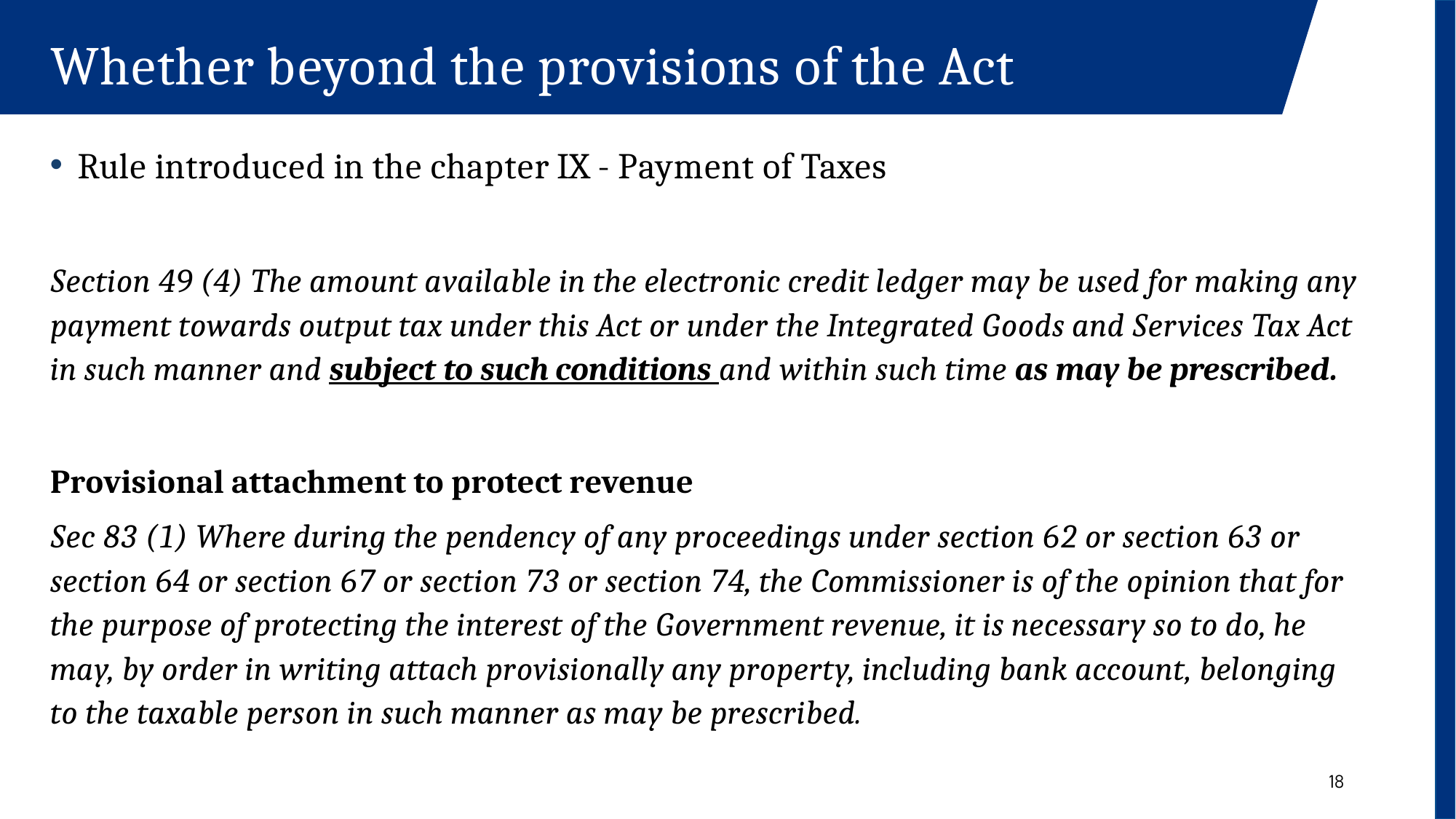

Whether beyond the provisions of the Act
Rule introduced in the chapter IX - Payment of Taxes

Section 49 (4) The amount available in the electronic credit ledger may be used for making any payment towards output tax under this Act or under the Integrated Goods and Services Tax Act in such manner and subject to such conditions and within such time as may be prescribed.

Provisional attachment to protect revenue
Sec 83 (1) Where during the pendency of any proceedings under section 62 or section 63 or section 64 or section 67 or section 73 or section 74, the Commissioner is of the opinion that for the purpose of protecting the interest of the Government revenue, it is necessary so to do, he may, by order in writing attach provisionally any property, including bank account, belonging to the taxable person in such manner as may be prescribed.
18